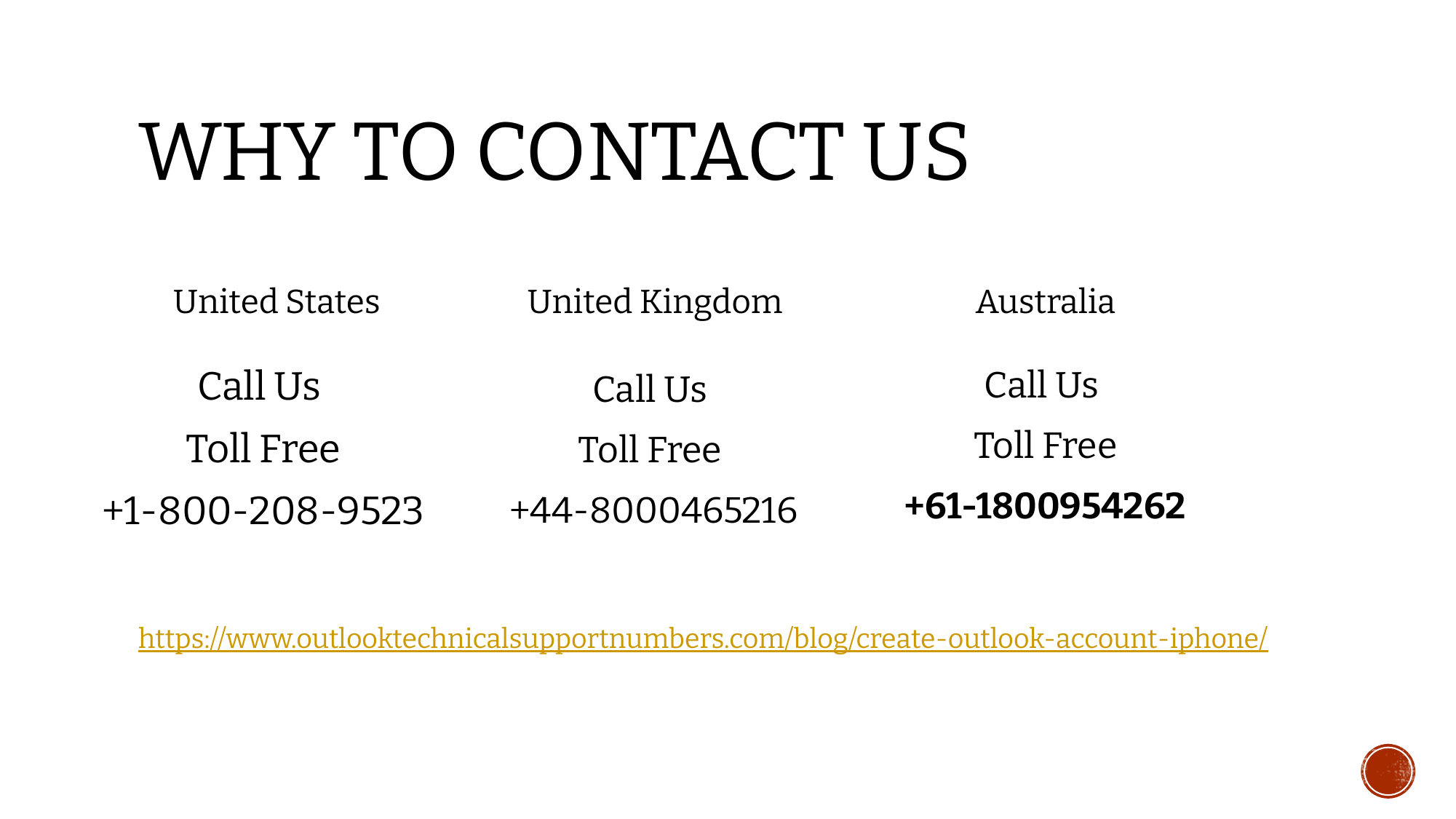

# Why To contact Us
United States
United Kingdom
Australia
Call Us
Toll Free
+61-1800954262

Call Us
Toll Free
+1-800-208-9523
Call Us
Toll Free
+44-8000465216

https://www.outlooktechnicalsupportnumbers.com/blog/create-outlook-account-iphone/